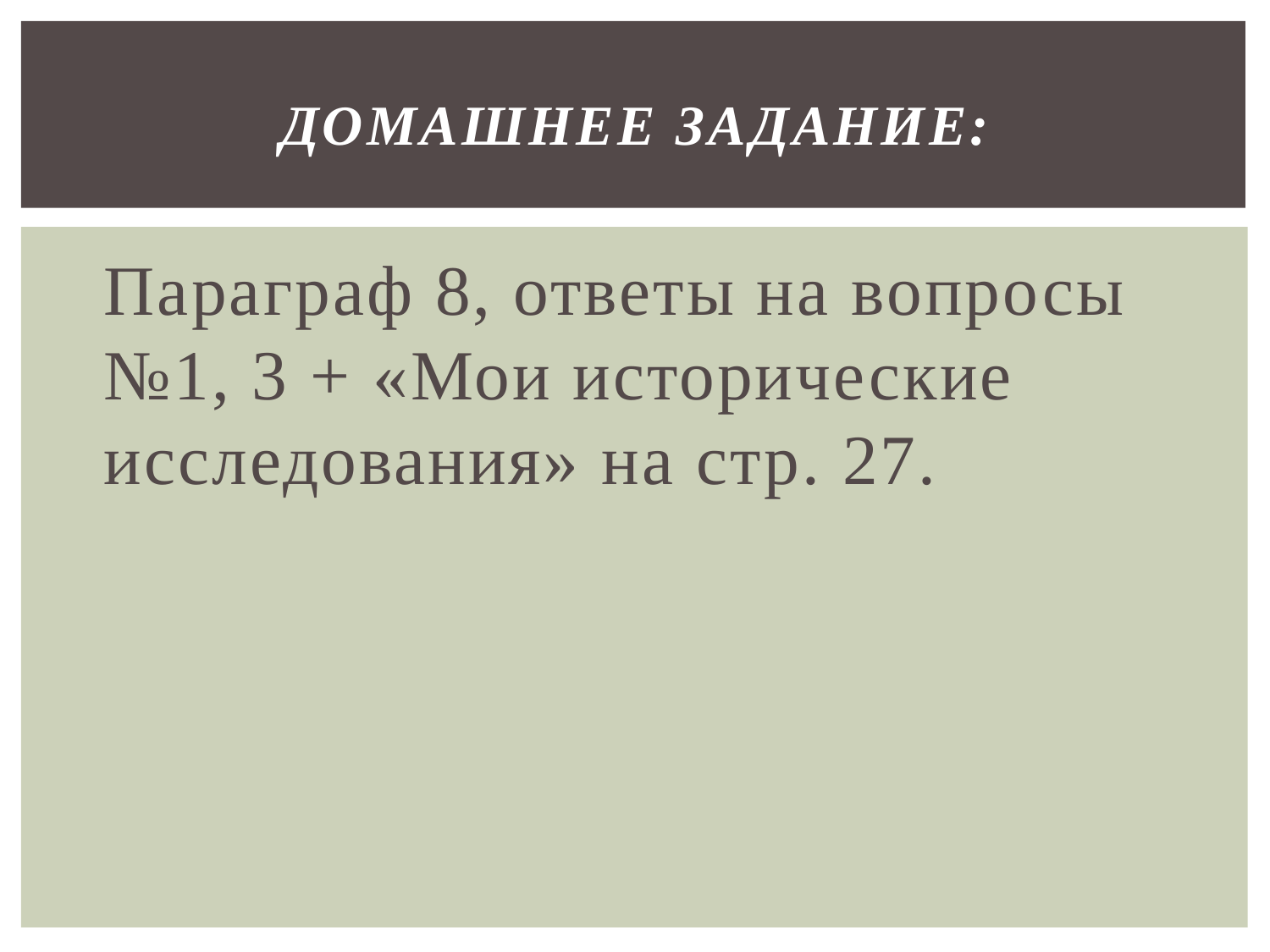

# Домашнее задание:
Параграф 8, ответы на вопросы №1, 3 + «Мои исторические исследования» на стр. 27.